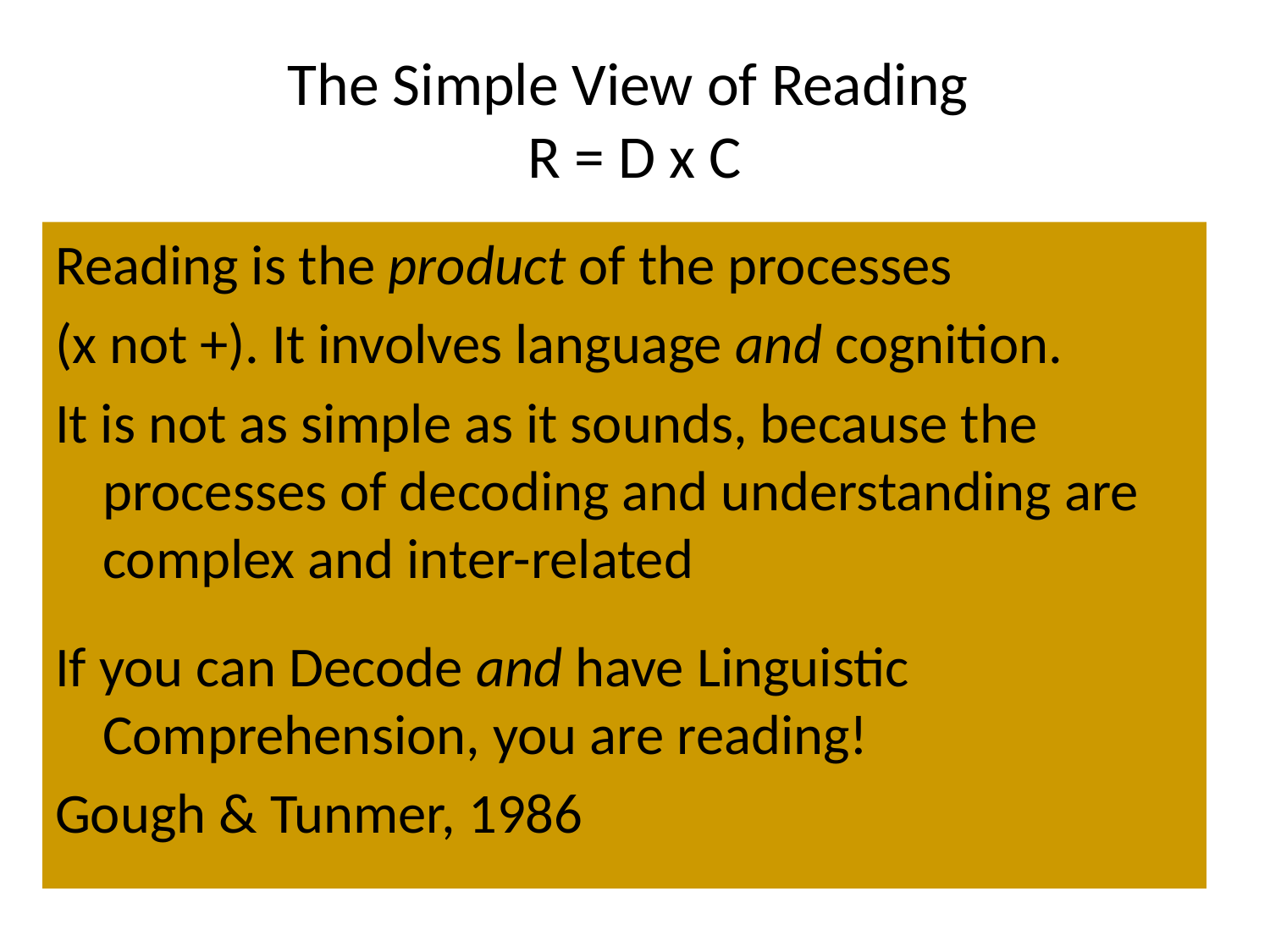

# The Simple View of Reading R = D x C
Reading is the product of the processes
(x not +). It involves language and cognition.
It is not as simple as it sounds, because the processes of decoding and understanding are complex and inter-related

If you can Decode and have Linguistic Comprehension, you are reading!
Gough & Tunmer, 1986